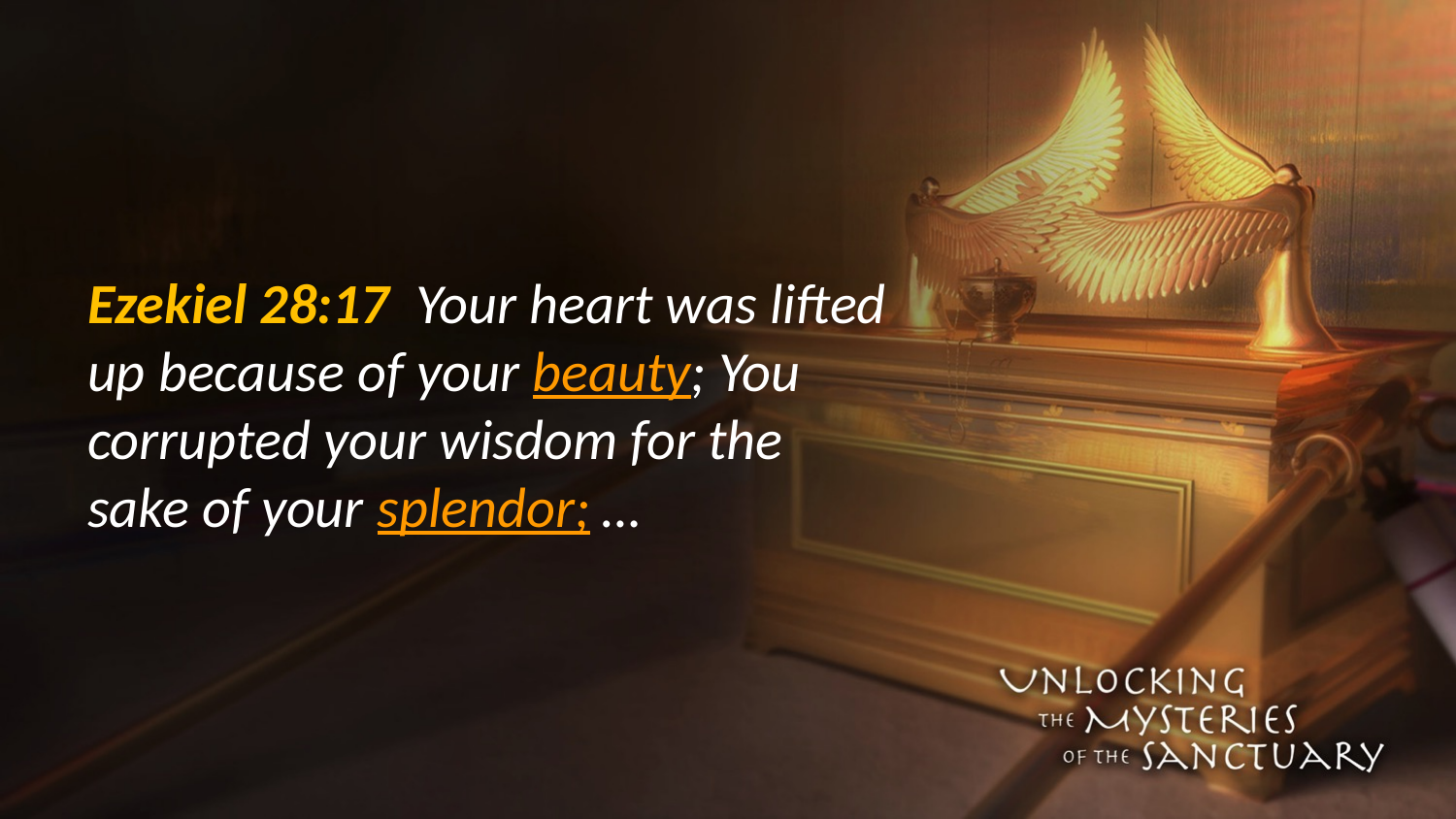

#

Ezekiel 28:17  Your heart was lifted up because of your beauty; You corrupted your wisdom for the sake of your splendor; …